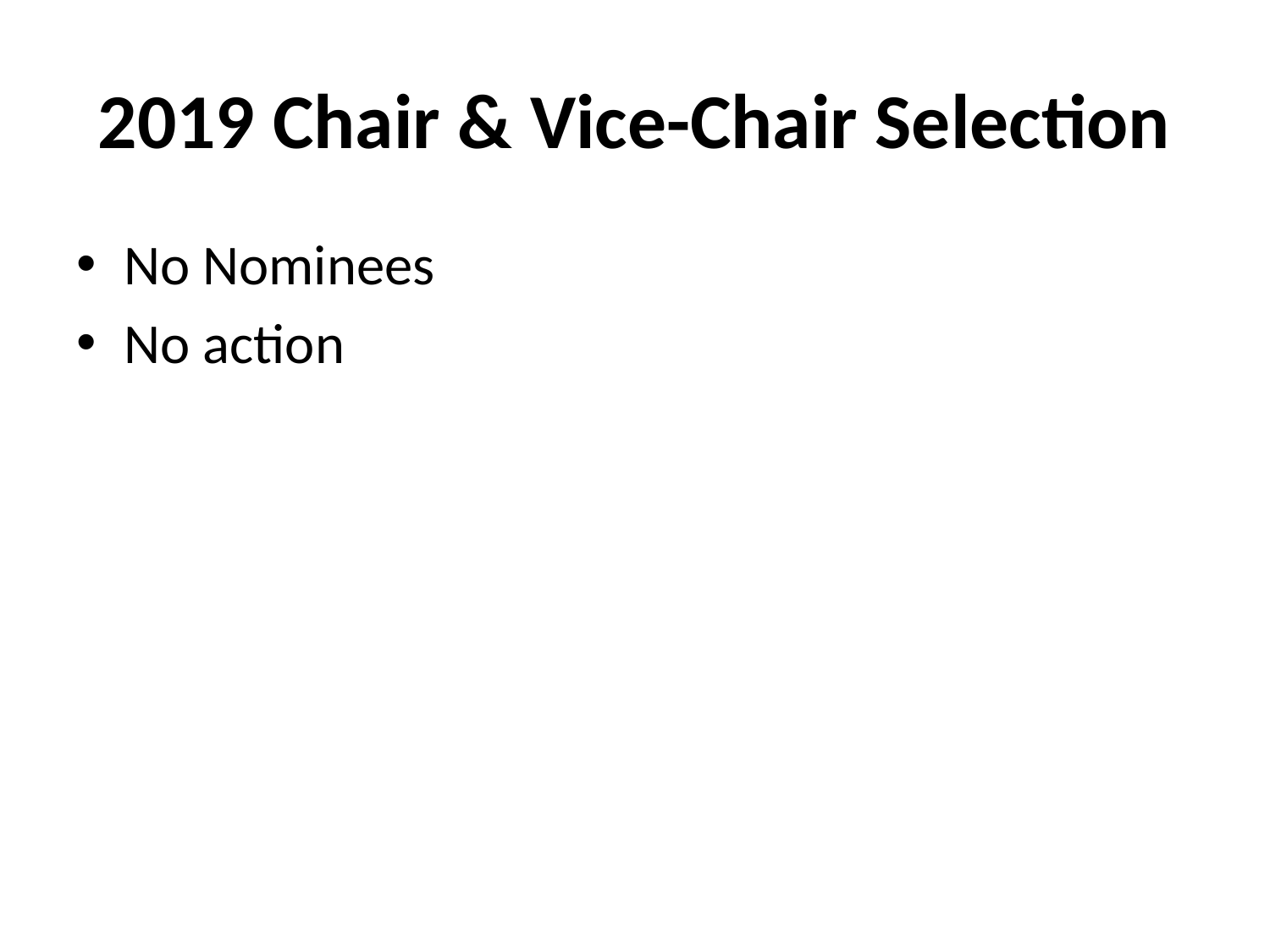

# 2019 Chair & Vice-Chair Selection
No Nominees
No action